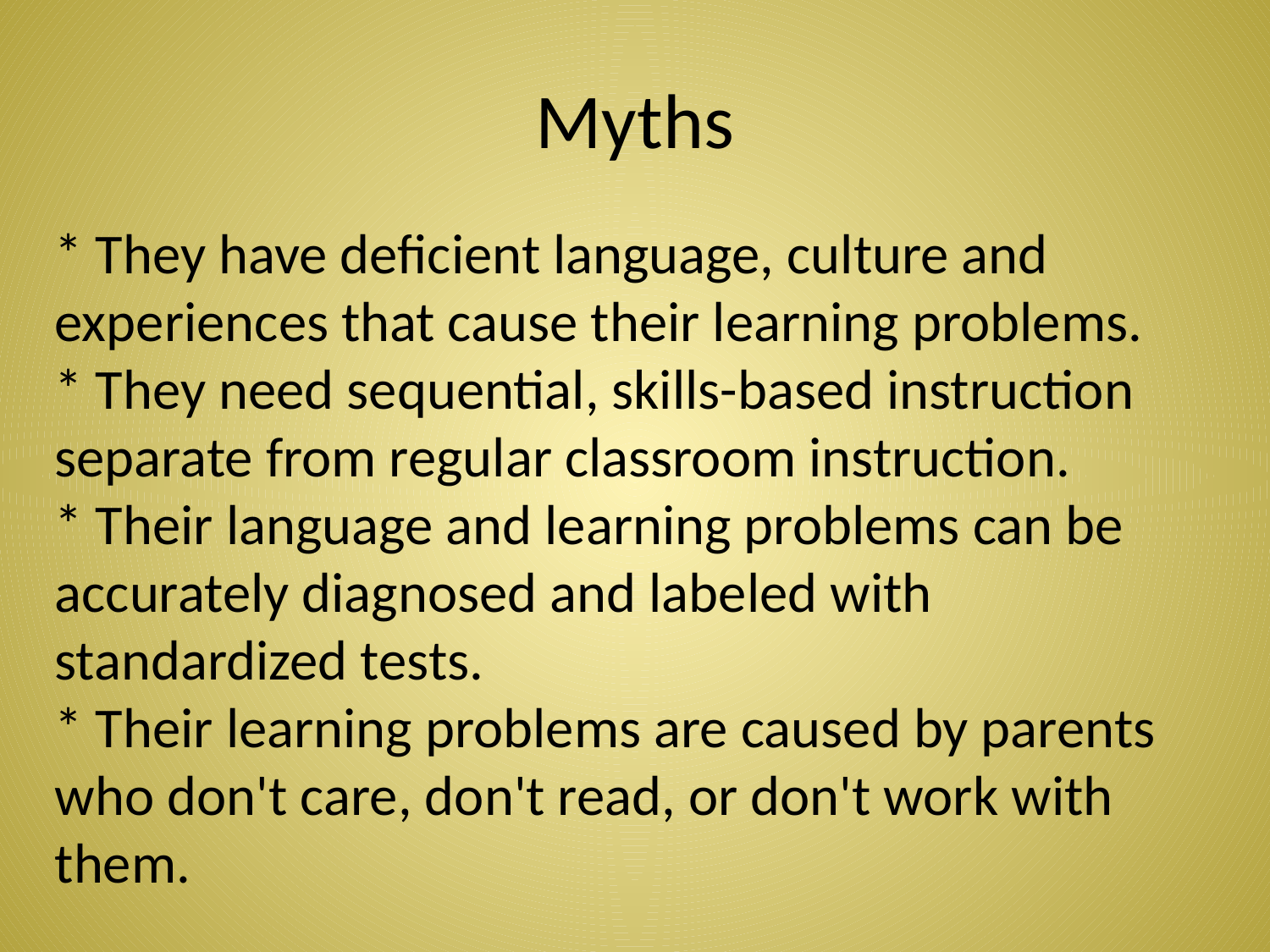

# Myths
* They have deficient language, culture and experiences that cause their learning problems.
* They need sequential, skills-based instruction separate from regular classroom instruction.
* Their language and learning problems can be accurately diagnosed and labeled with standardized tests.
* Their learning problems are caused by parents who don't care, don't read, or don't work with them.